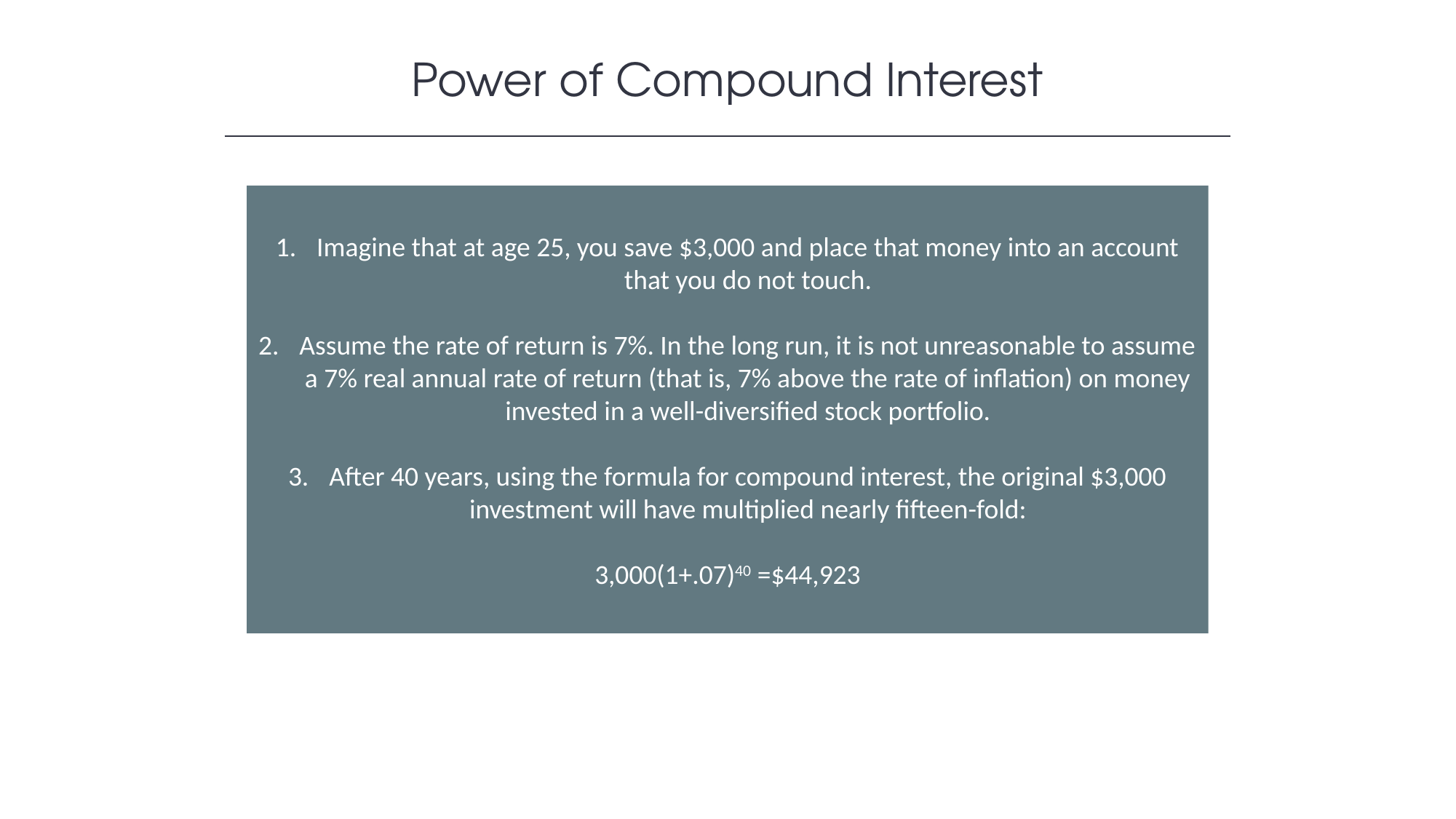

Power of Compound Interest
Imagine that at age 25, you save $3,000 and place that money into an account that you do not touch.

Assume the rate of return is 7%. In the long run, it is not unreasonable to assume a 7% real annual rate of return (that is, 7% above the rate of inflation) on money invested in a well-diversified stock portfolio.

After 40 years, using the formula for compound interest, the original $3,000 investment will have multiplied nearly fifteen-fold:

3,000(1+.07)40 =$44,923